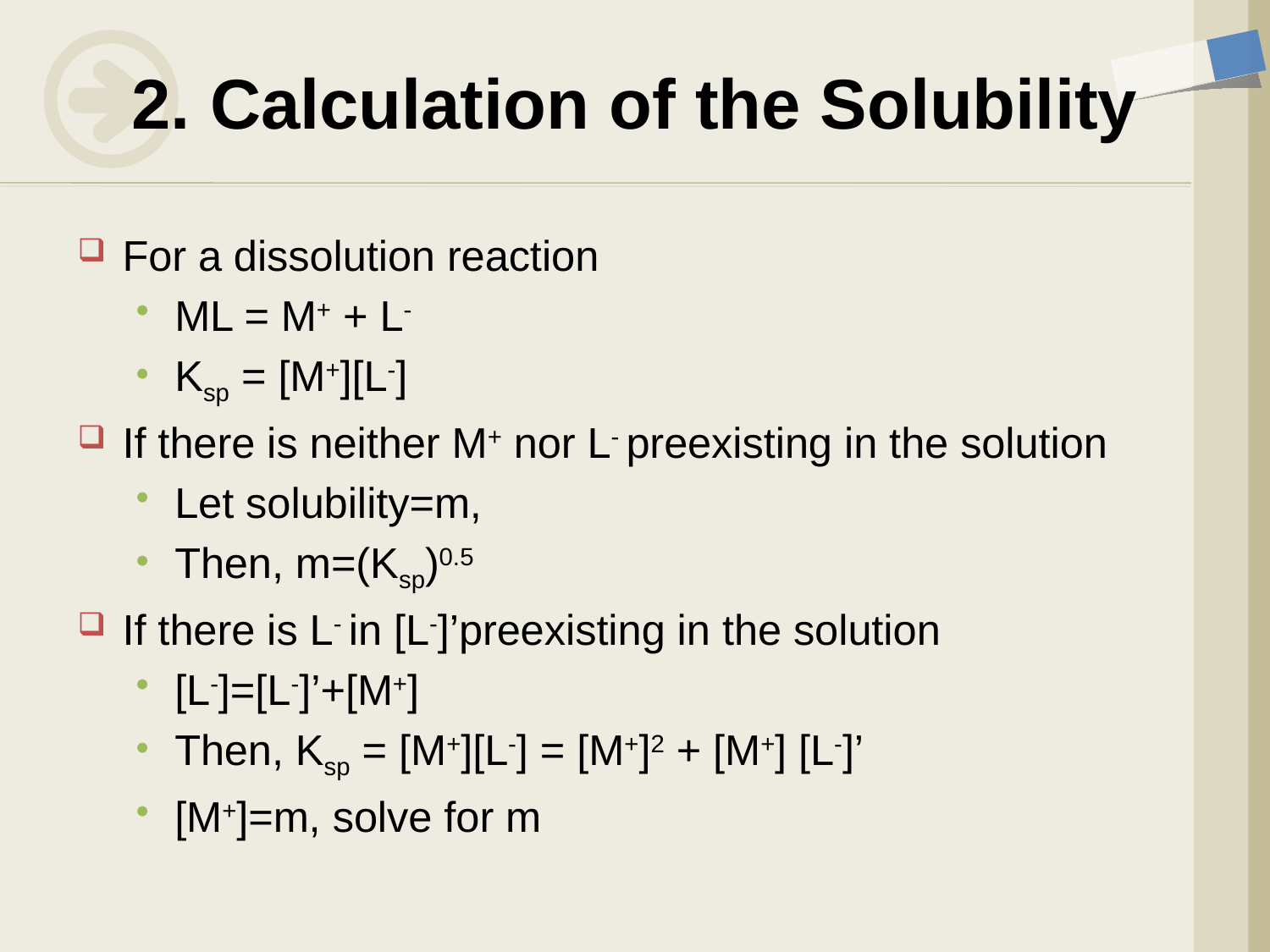

# 2. Calculation of the Solubility
For a dissolution reaction
ML = M+ + L-
Ksp = [M+][L-]
If there is neither M+ nor L- preexisting in the solution
Let solubility=m,
Then, m=(Ksp)0.5
If there is L- in [L-]’preexisting in the solution
[L-]=[L-]’+[M+]
Then, Ksp = [M+][L-] = [M+]2 + [M+] [L-]’
[M+]=m, solve for m